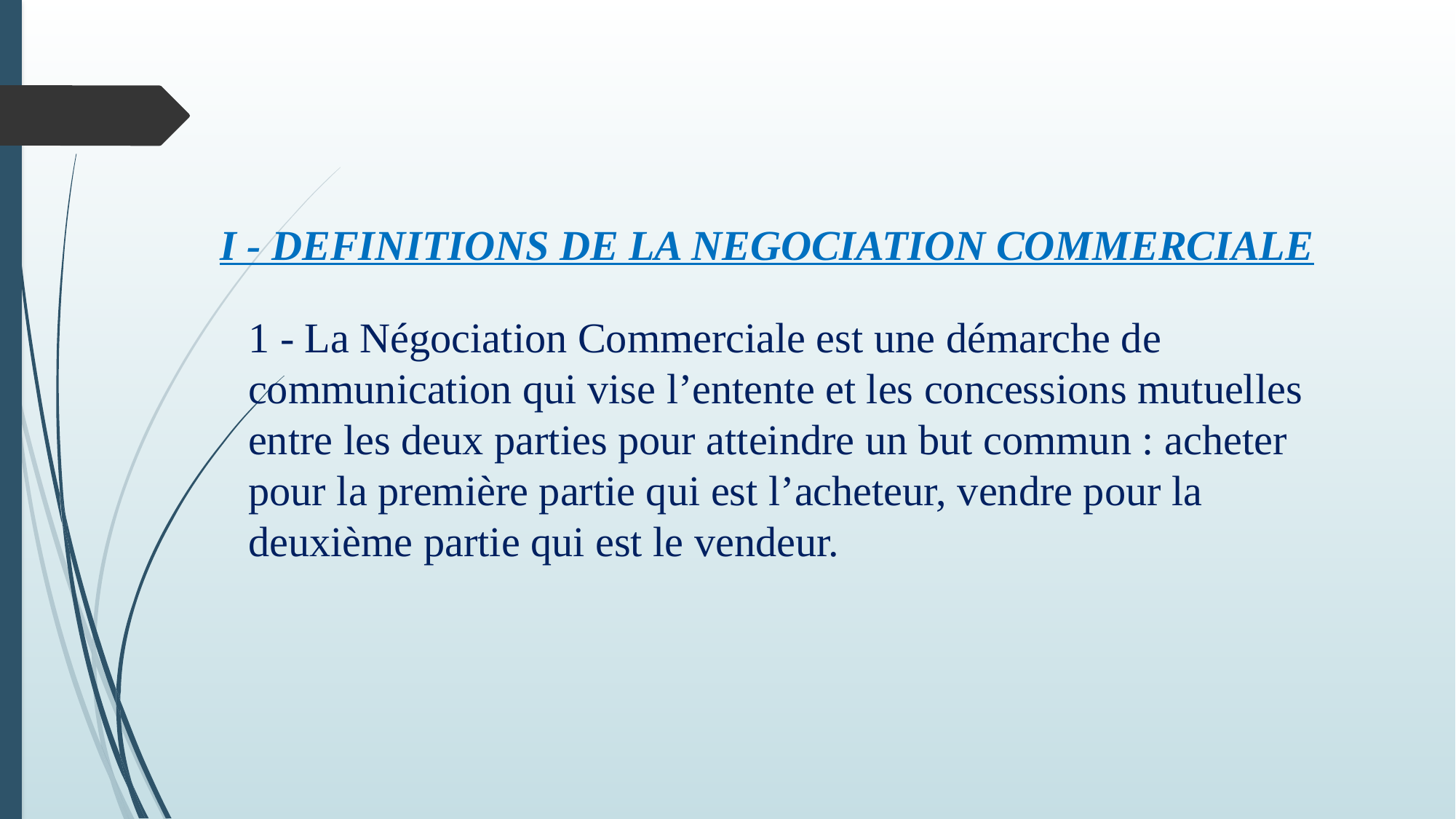

I - DEFINITIONS DE LA NEGOCIATION COMMERCIALE
1 - La Négociation Commerciale est une démarche de communication qui vise l’entente et les concessions mutuelles entre les deux parties pour atteindre un but commun : acheter pour la première partie qui est l’acheteur, vendre pour la deuxième partie qui est le vendeur.